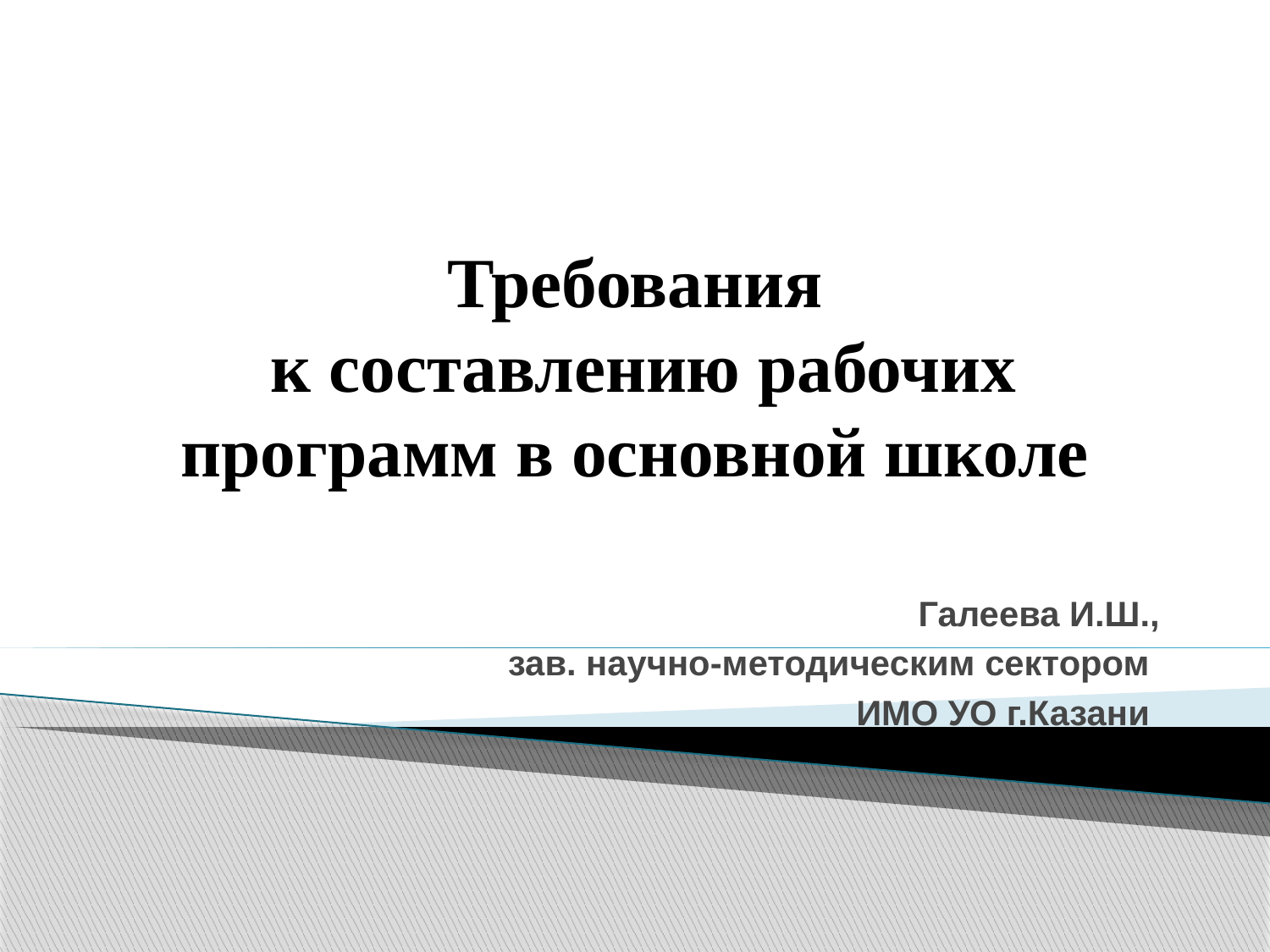

# Требования к составлению рабочих программ в основной школе
Галеева И.Ш.,
зав. научно-методическим сектором
ИМО УО г.Казани